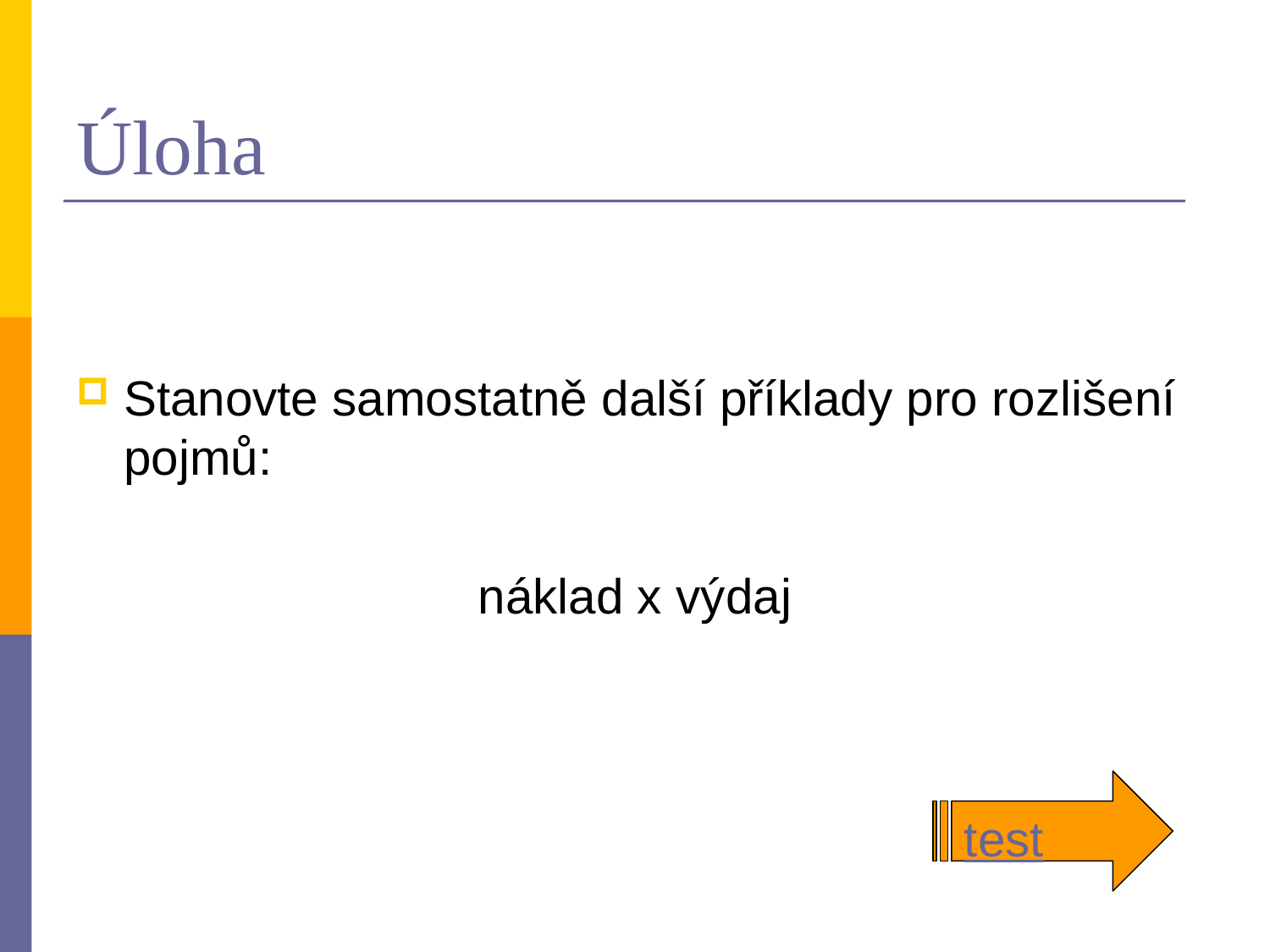

# Úloha

Stanovte samostatně další příklady pro rozlišení pojmů:

náklad x výdaj
test